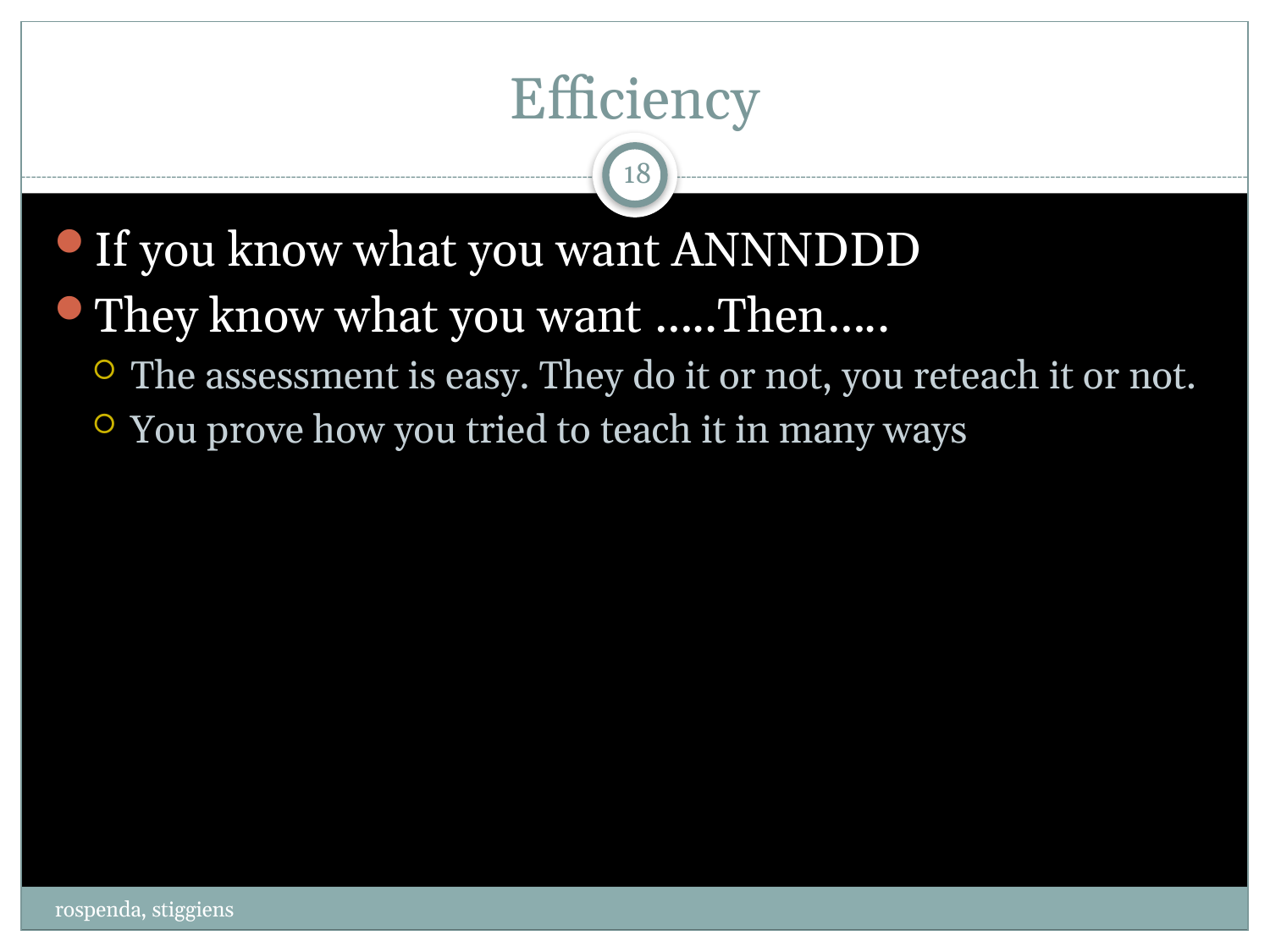

# Efficiency
18
If you know what you want ANNNDDD
They know what you want …..Then…..
The assessment is easy. They do it or not, you reteach it or not.
You prove how you tried to teach it in many ways
rospenda, stiggiens